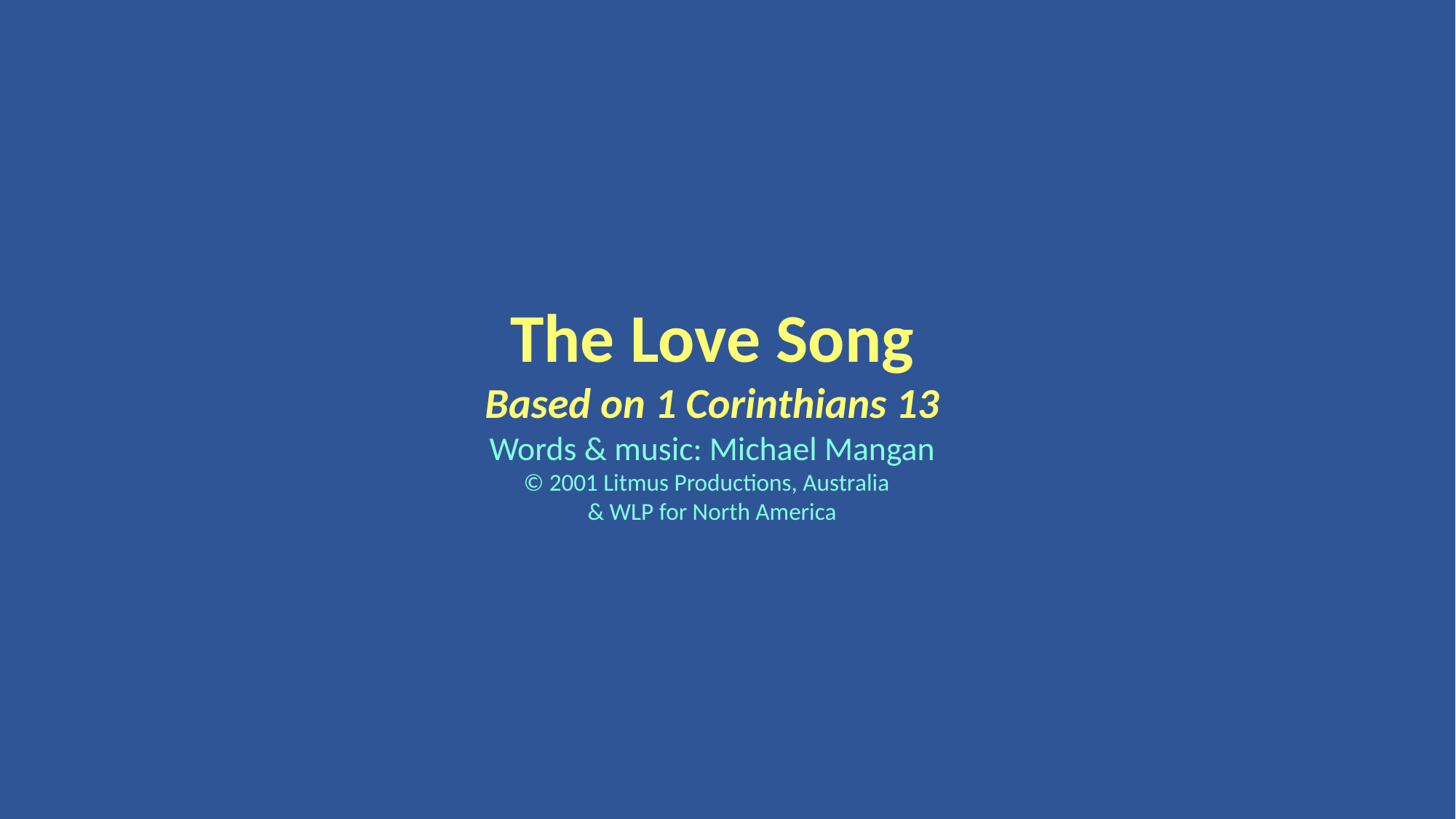

The Love Song
Based on 1 Corinthians 13
Words & music: Michael Mangan
© 2001 Litmus Productions, Australia
& WLP for North America